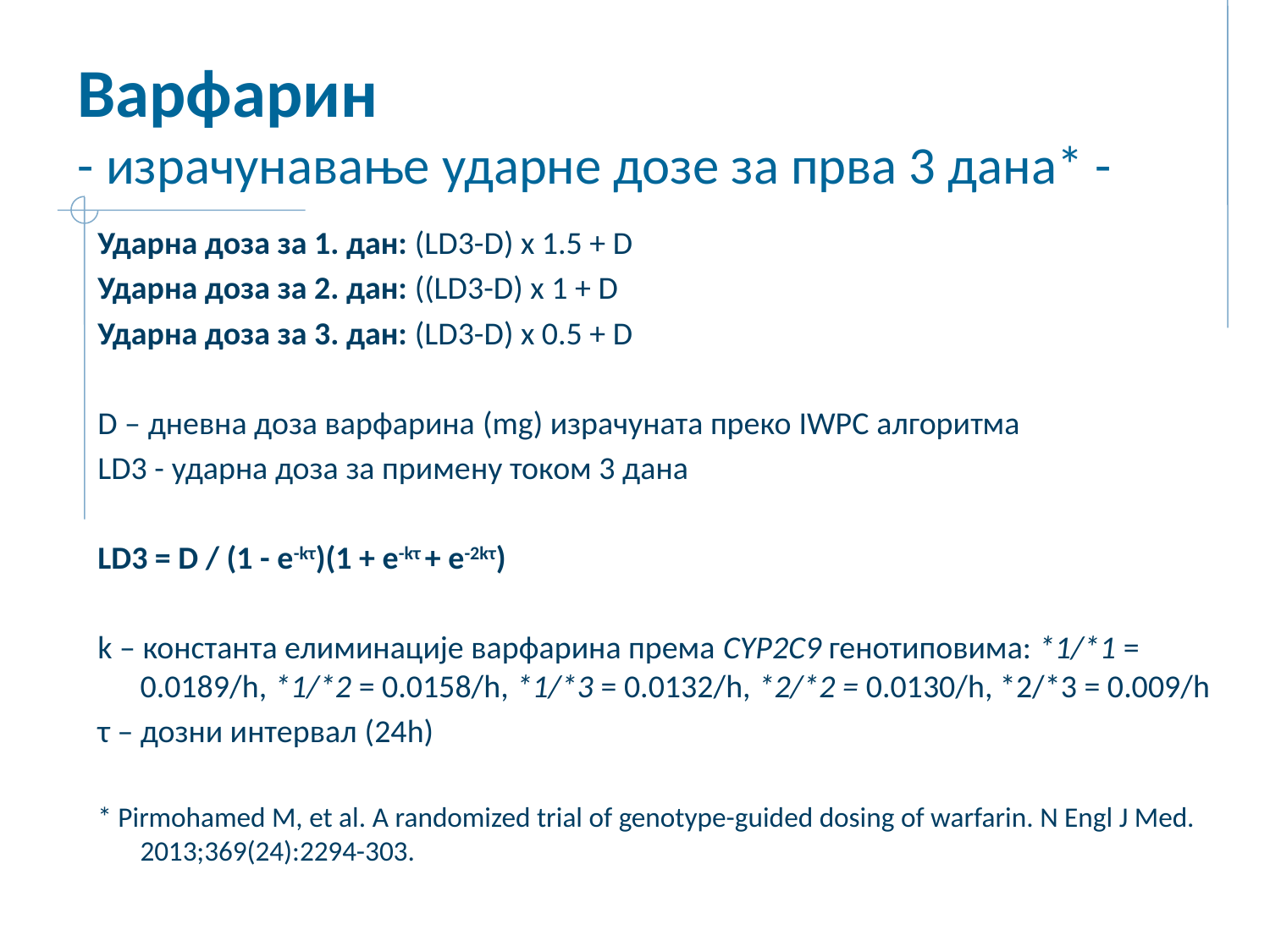

# Варфарин - израчунавање ударне дозе за прва 3 дана* -
Ударна доза за 1. дан: (LD3-D) x 1.5 + D
Ударна доза за 2. дан: ((LD3-D) x 1 + D
Ударна доза за 3. дан: (LD3-D) x 0.5 + D

D – дневна доза варфарина (mg) израчуната преко IWPC алгоритма
LD3 - ударна доза за примену током 3 дана

LD3 = D / (1 - e-kτ)(1 + e-kτ + e-2kτ)

k – константа елиминације варфарина према CYP2C9 генотиповима: *1/*1 = 0.0189/h, *1/*2 = 0.0158/h, *1/*3 = 0.0132/h, *2/*2 = 0.0130/h, *2/*3 = 0.009/h
τ – дозни интервал (24h)

* Pirmohamed M, et al. A randomized trial of genotype-guided dosing of warfarin. N Engl J Med. 2013;369(24):2294-303.